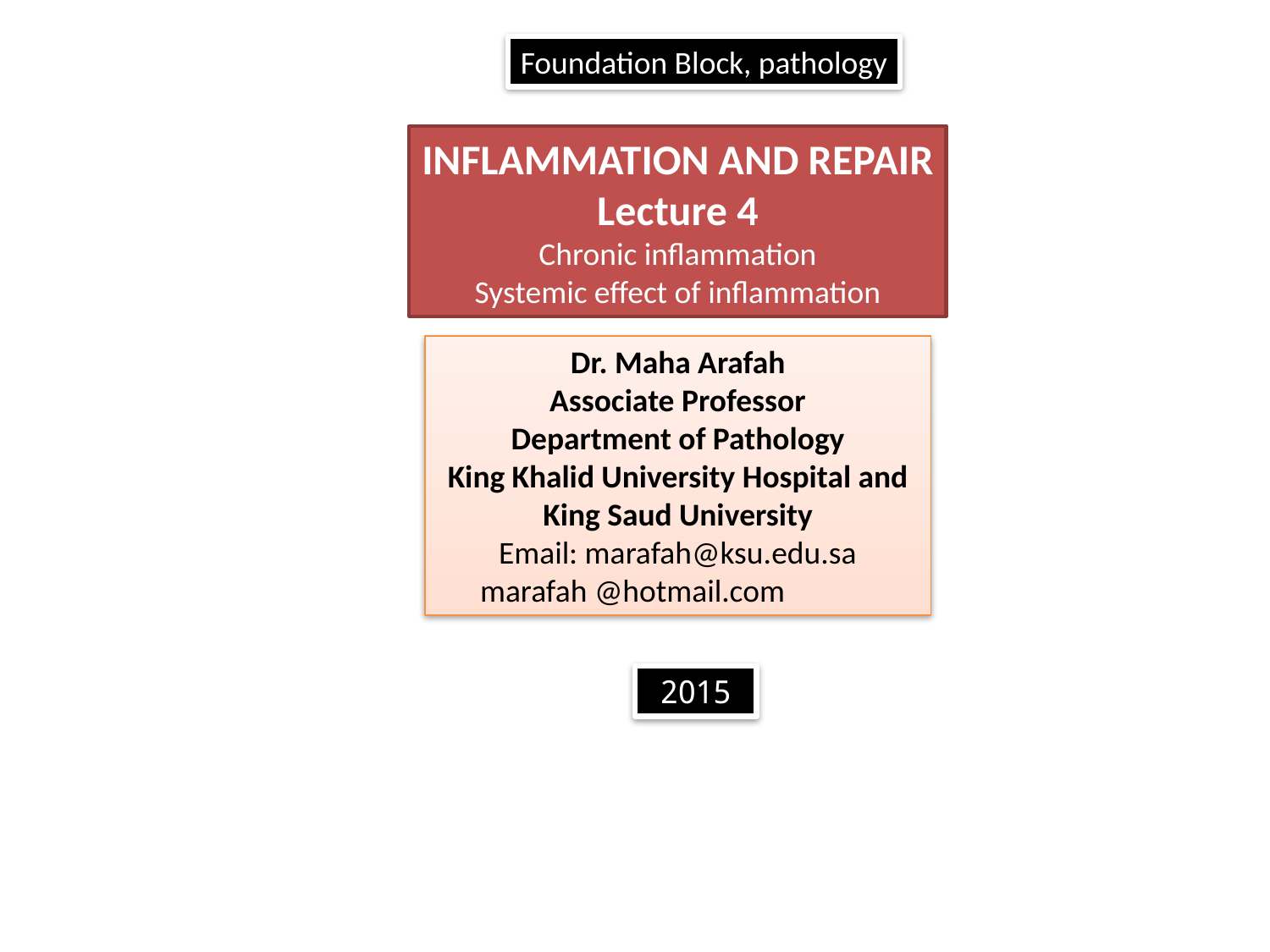

Foundation Block, pathology
INFLAMMATION AND REPAIR
Lecture 4
Chronic inflammation
Systemic effect of inflammation
Dr. Maha Arafah
Associate Professor
Department of Pathology
King Khalid University Hospital and King Saud University
Email: marafah@ksu.edu.sa
           marafah @hotmail.com
2015